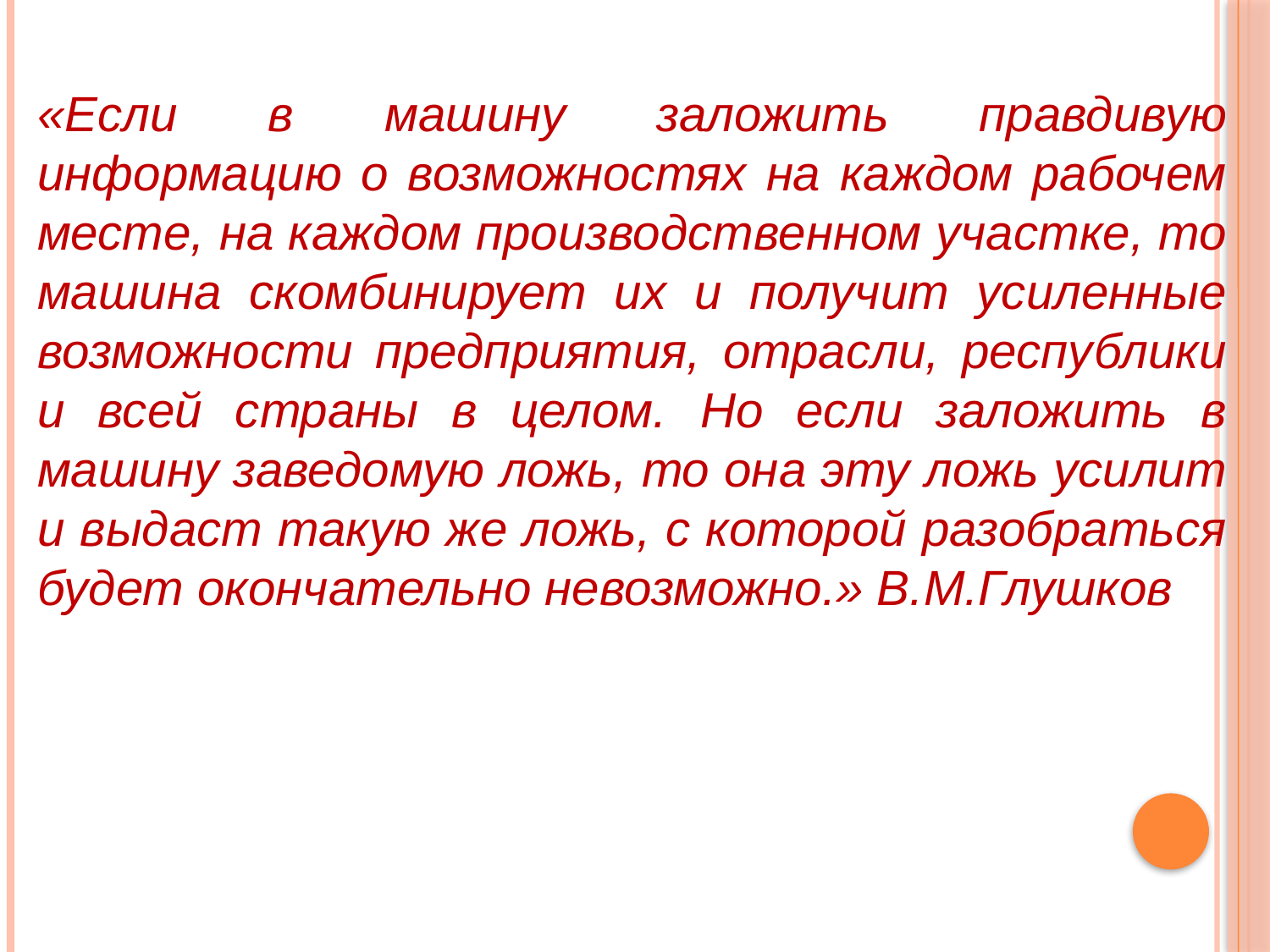

«Если в машину заложить правдивую информацию о возможностях на каждом рабочем месте, на каждом производственном участке, то машина скомбинирует их и получит усиленные возможности предприятия, отрасли, республики и всей страны в целом. Но если заложить в машину заведомую ложь, то она эту ложь усилит и выдаст такую же ложь, с которой разобраться будет окончательно невозможно.» В.М.Глушков